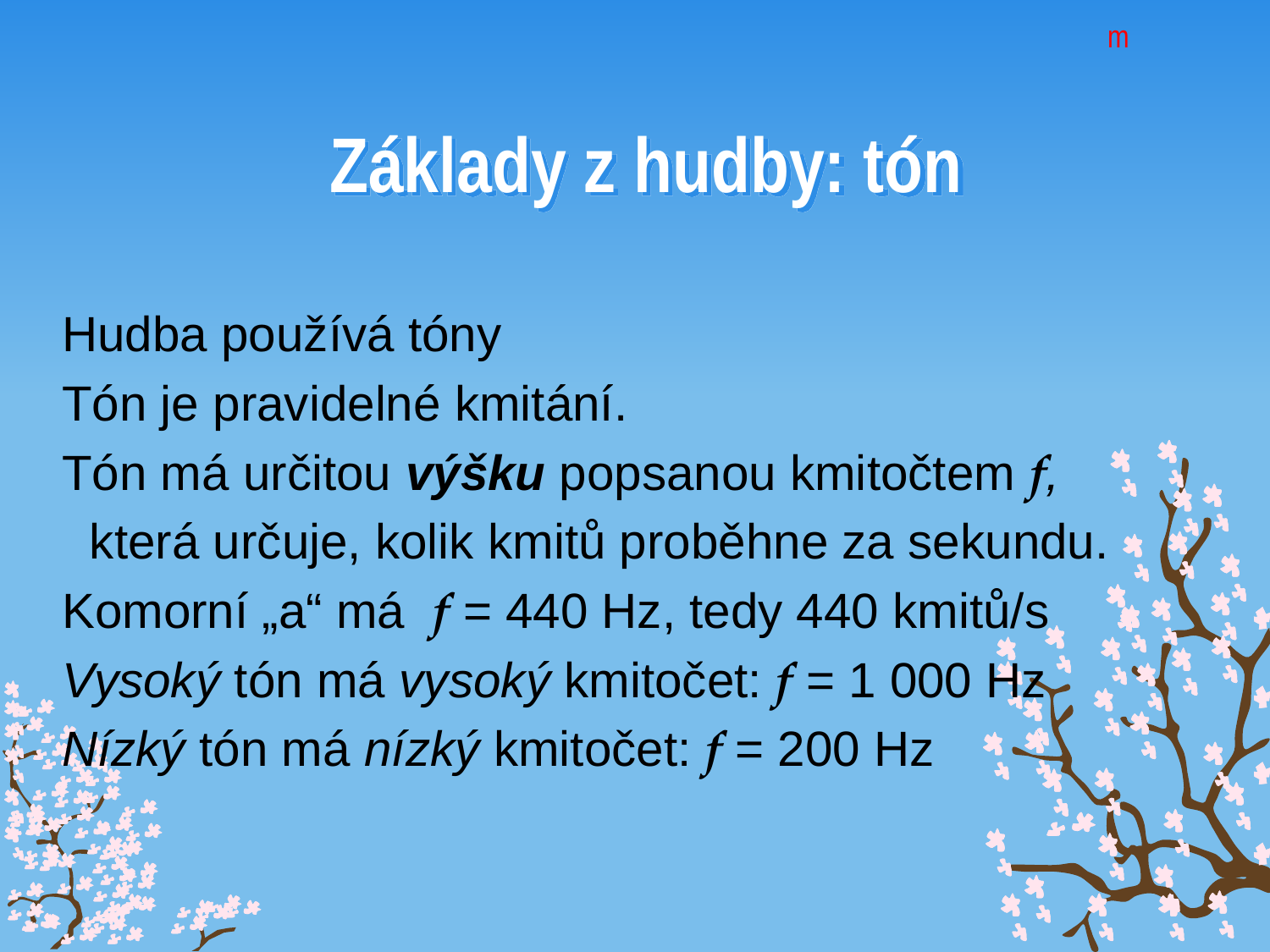

m
# Základy z hudby: tón
Hudba používá tóny
Tón je pravidelné kmitání.
Tón má určitou výšku popsanou kmitočtem f,
  která určuje, kolik kmitů proběhne za sekundu.
Komorní „a“ má  f = 440 Hz, tedy 440 kmitů/s
Vysoký tón má vysoký kmitočet: f = 1 000 Hz
Nízký tón má nízký kmitočet: f = 200 Hz